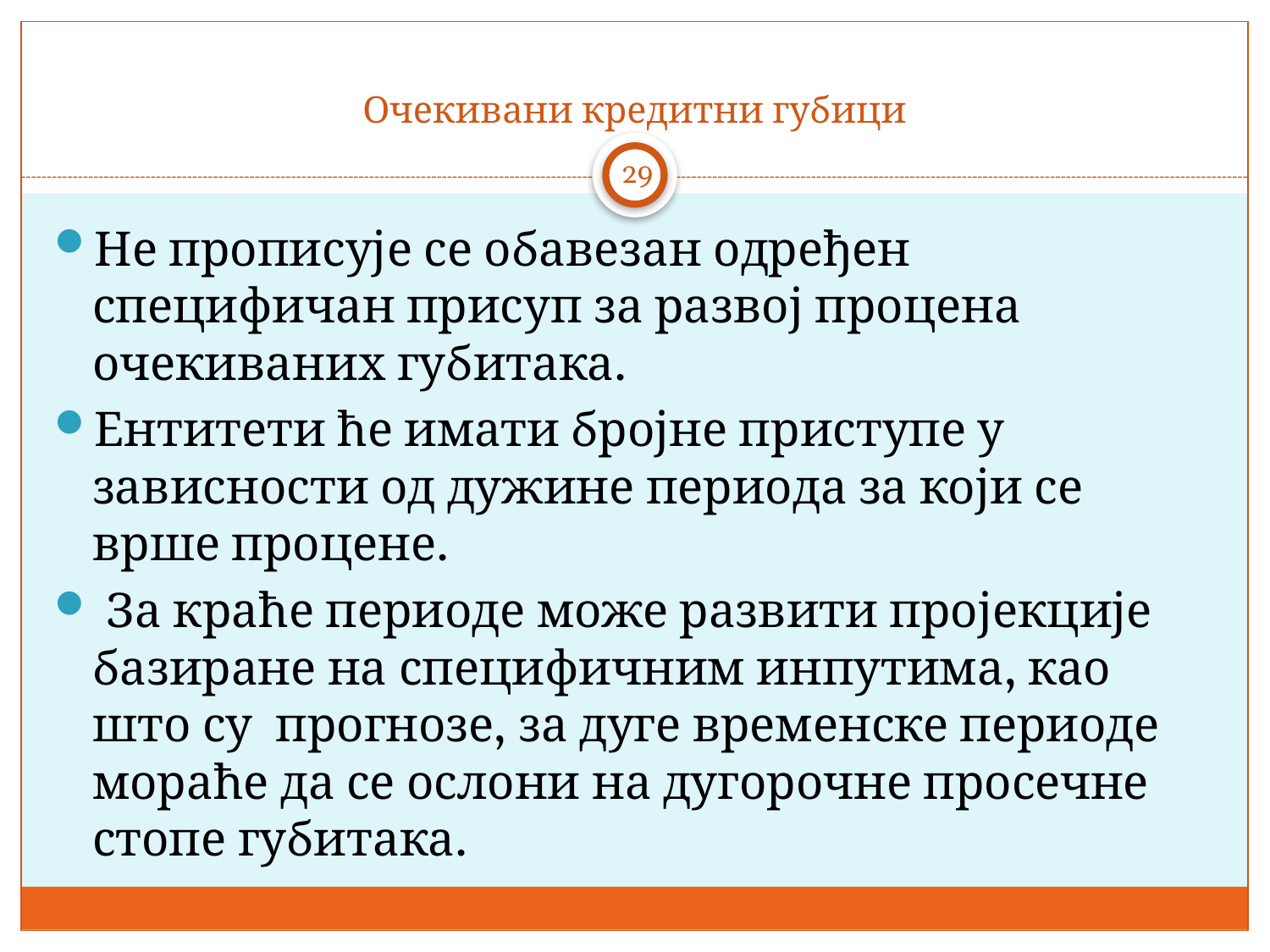

# Очекивани кредитни губици
29
Не прописује се обавезан одређен специфичан присуп за развој процена очекиваних губитака.
Ентитети ће имати бројне приступе у зависности од дужине периода за који се врше процене.
 За краће периоде може развити пројекције базиране на специфичним инпутима, као што су  прогнозе, за дуге временске периоде мораће да се ослони на дугорочне просечне стопе губитака.